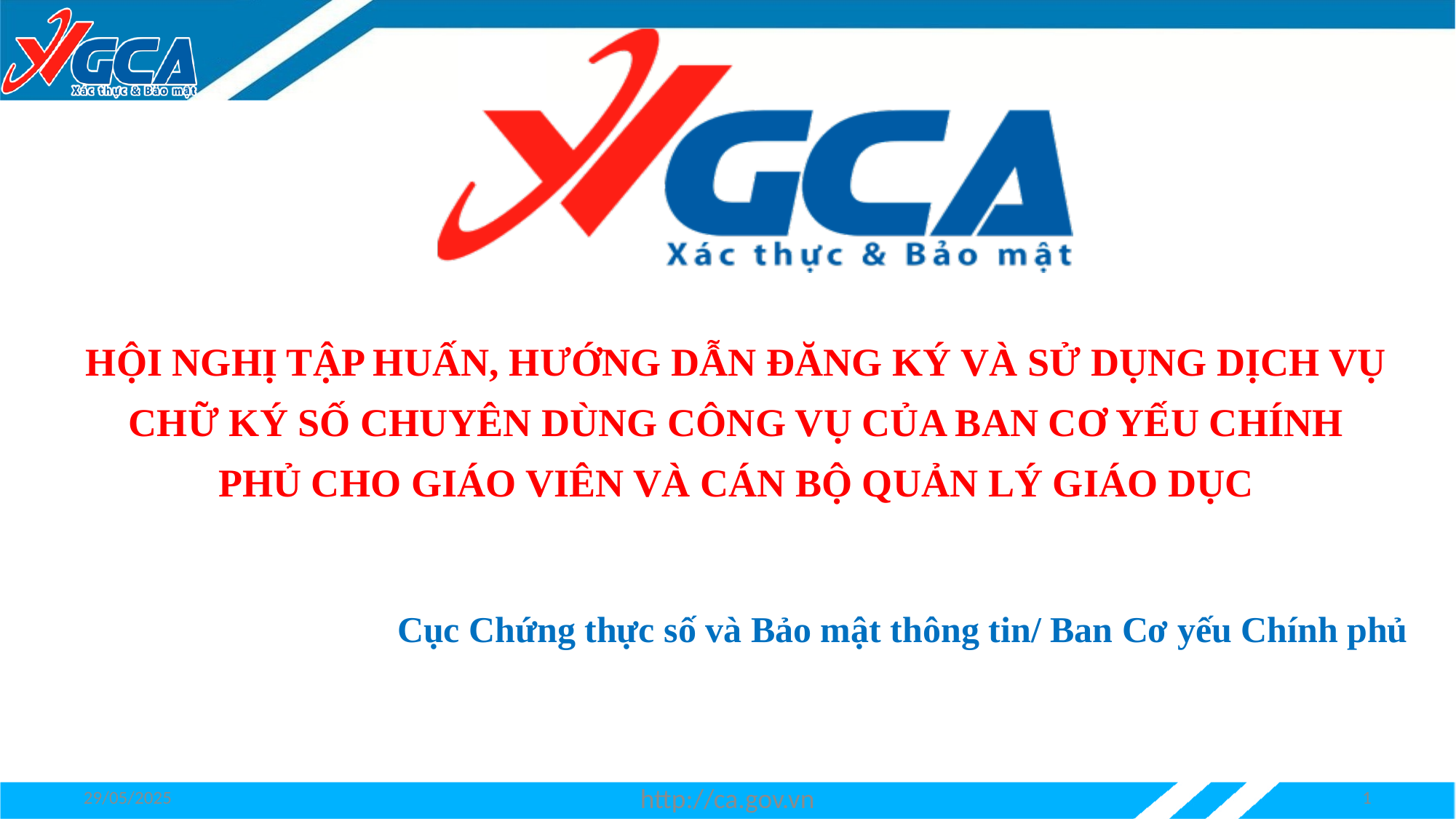

# HỘI NGHỊ TẬP HUẤN, HƯỚNG DẪN ĐĂNG KÝ VÀ SỬ DỤNG DỊCH VỤ CHỮ KÝ SỐ CHUYÊN DÙNG CÔNG VỤ CỦA BAN CƠ YẾU CHÍNH PHỦ CHO GIÁO VIÊN VÀ CÁN BỘ QUẢN LÝ GIÁO DỤC
Cục Chứng thực số và Bảo mật thông tin/ Ban Cơ yếu Chính phủ
29/05/2025
http://ca.gov.vn
1